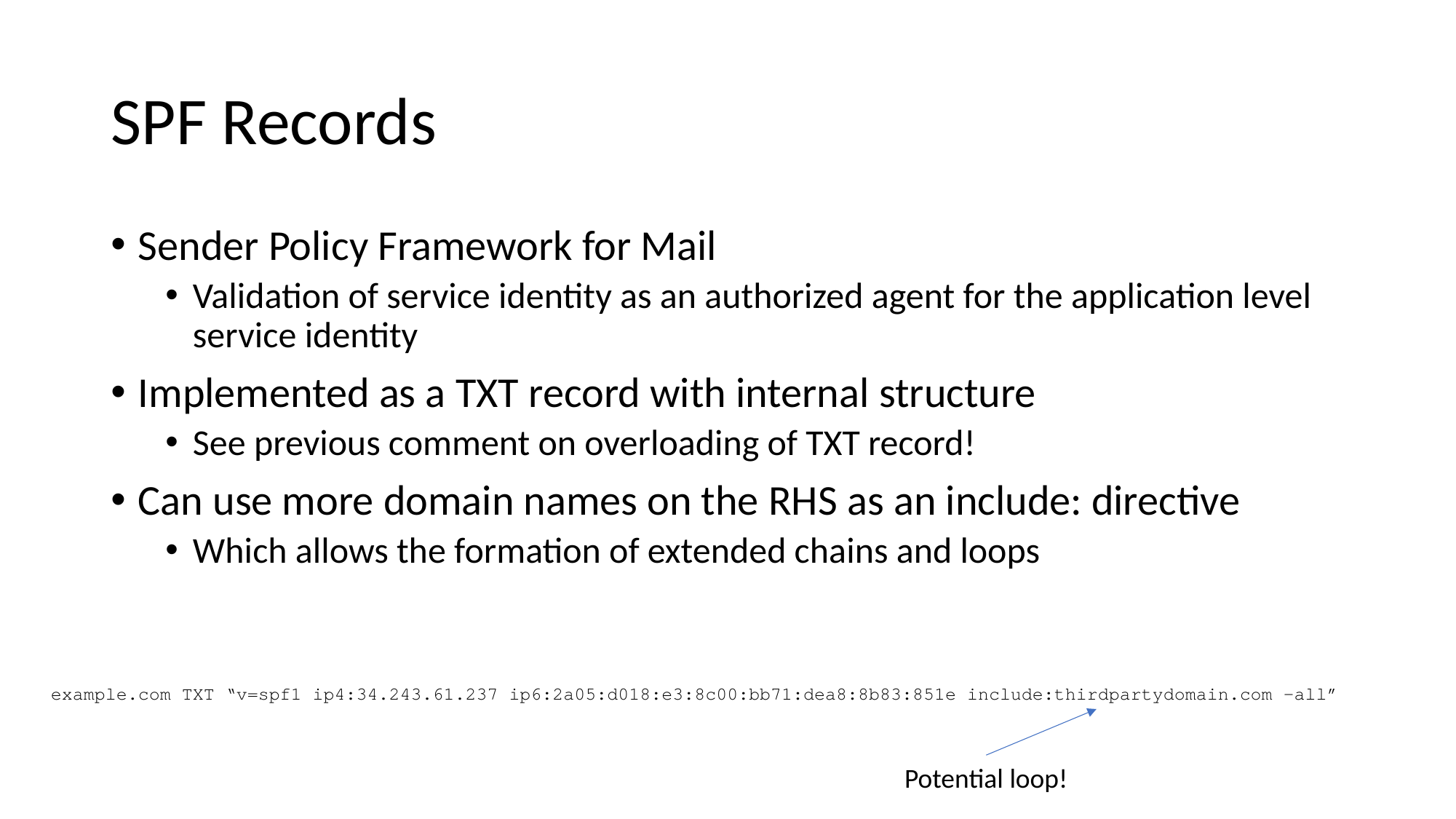

# SPF Records
Sender Policy Framework for Mail
Validation of service identity as an authorized agent for the application level service identity
Implemented as a TXT record with internal structure
See previous comment on overloading of TXT record!
Can use more domain names on the RHS as an include: directive
Which allows the formation of extended chains and loops

example.com TXT “v=spf1 ip4:34.243.61.237 ip6:2a05:d018:e3:8c00:bb71:dea8:8b83:851e include:thirdpartydomain.com –all”
Potential loop!